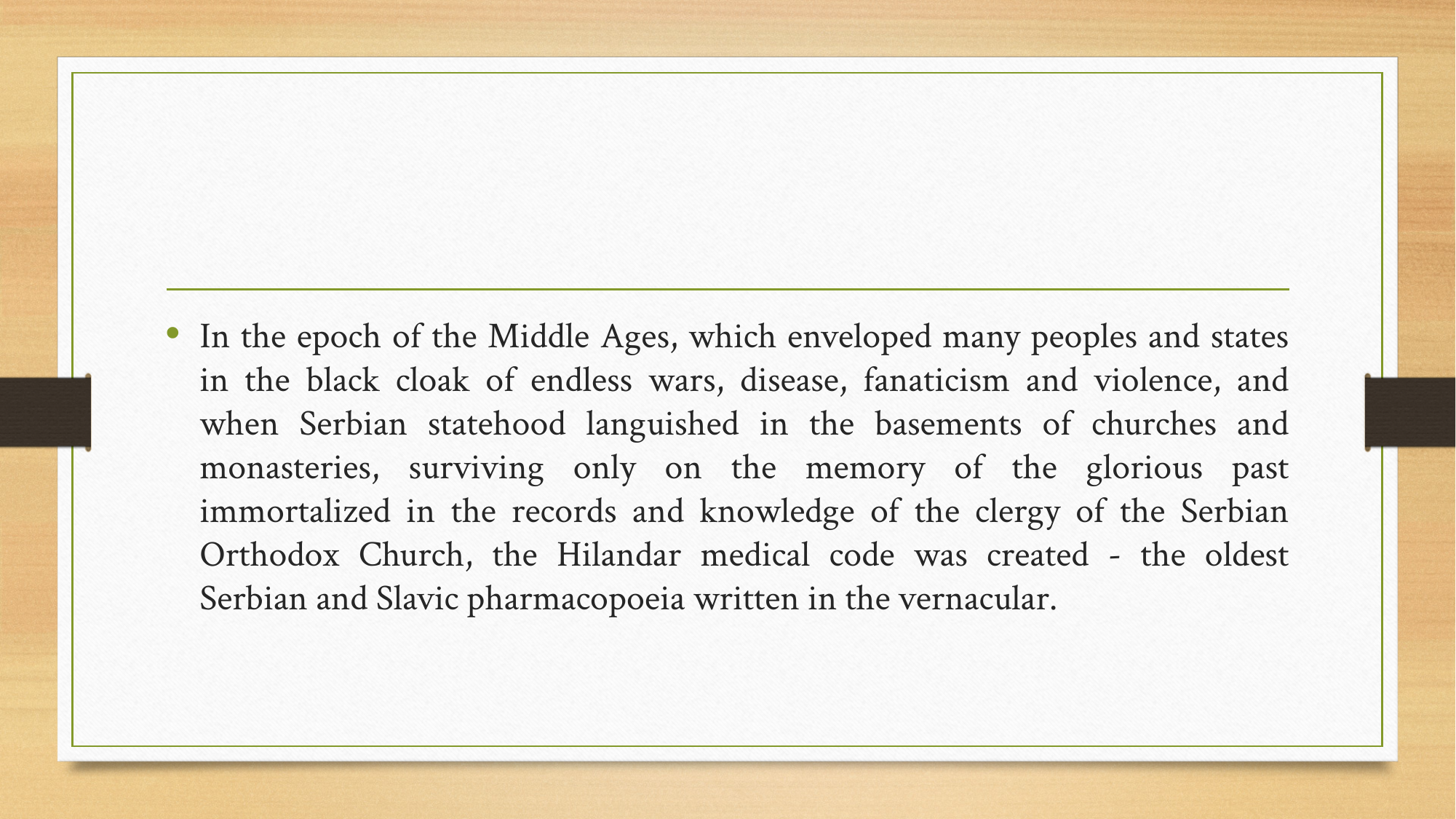

In the epoch of the Middle Ages, which enveloped many peoples and states in the black cloak of endless wars, disease, fanaticism and violence, and when Serbian statehood languished in the basements of churches and monasteries, surviving only on the memory of the glorious past immortalized in the records and knowledge of the clergy of the Serbian Orthodox Church, the Hilandar medical code was created - the oldest Serbian and Slavic pharmacopoeia written in the vernacular.